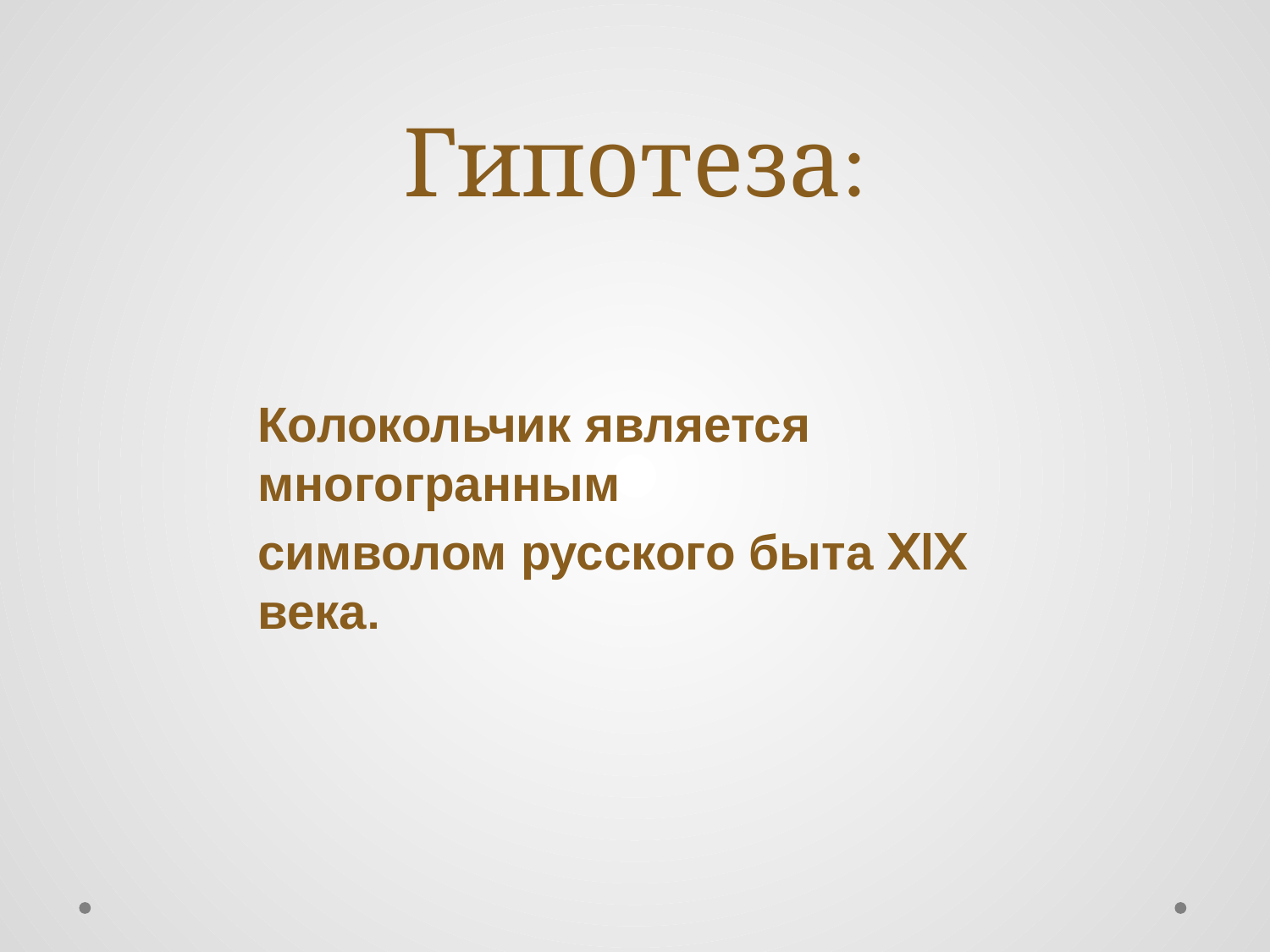

# Гипотеза:
Колокольчик является многогранным
символом русского быта XIX века.